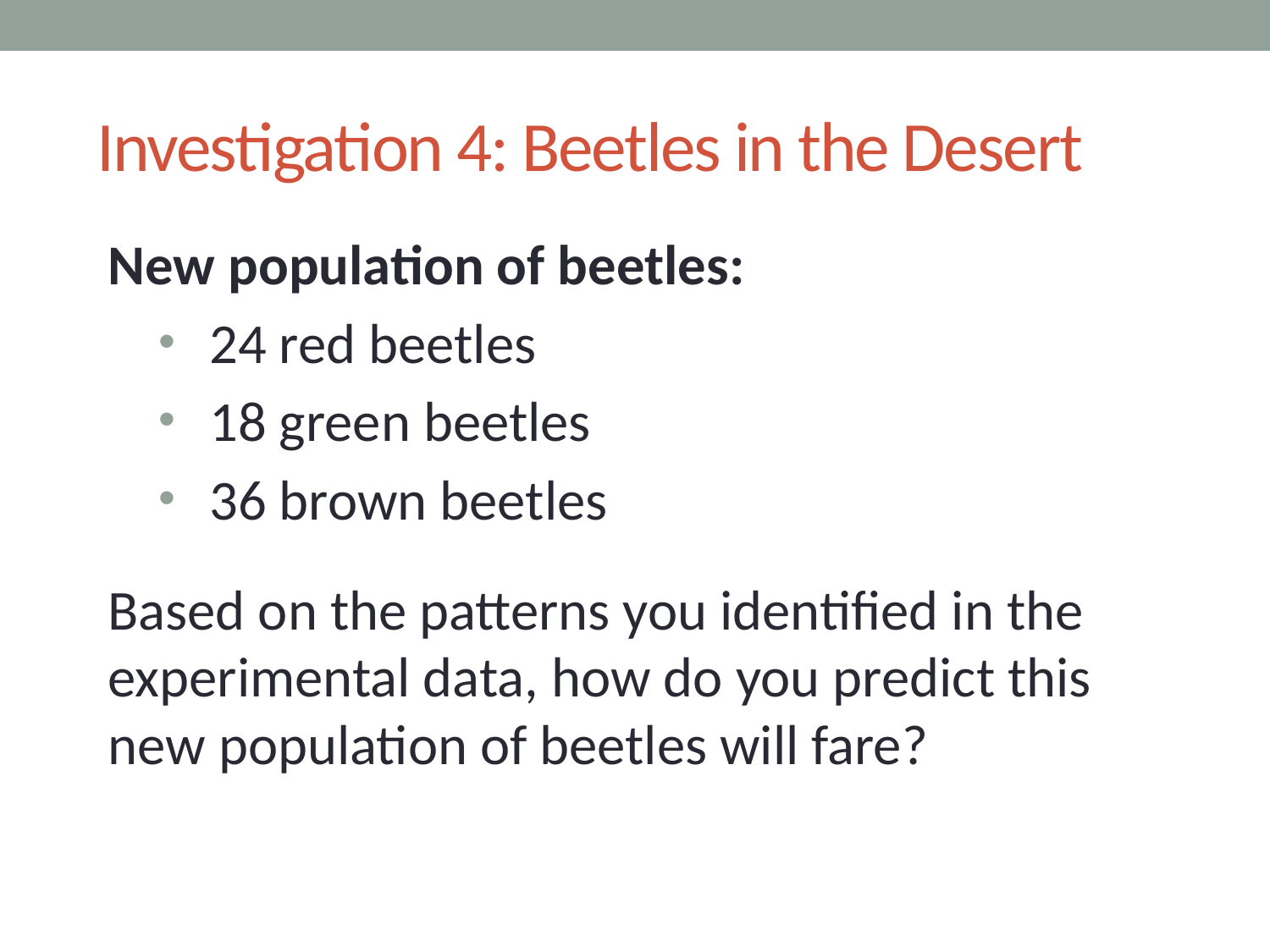

# Investigation 4: Beetles in the Desert
New population of beetles:
24 red beetles
18 green beetles
36 brown beetles
Based on the patterns you identified in the experimental data, how do you predict this new population of beetles will fare?